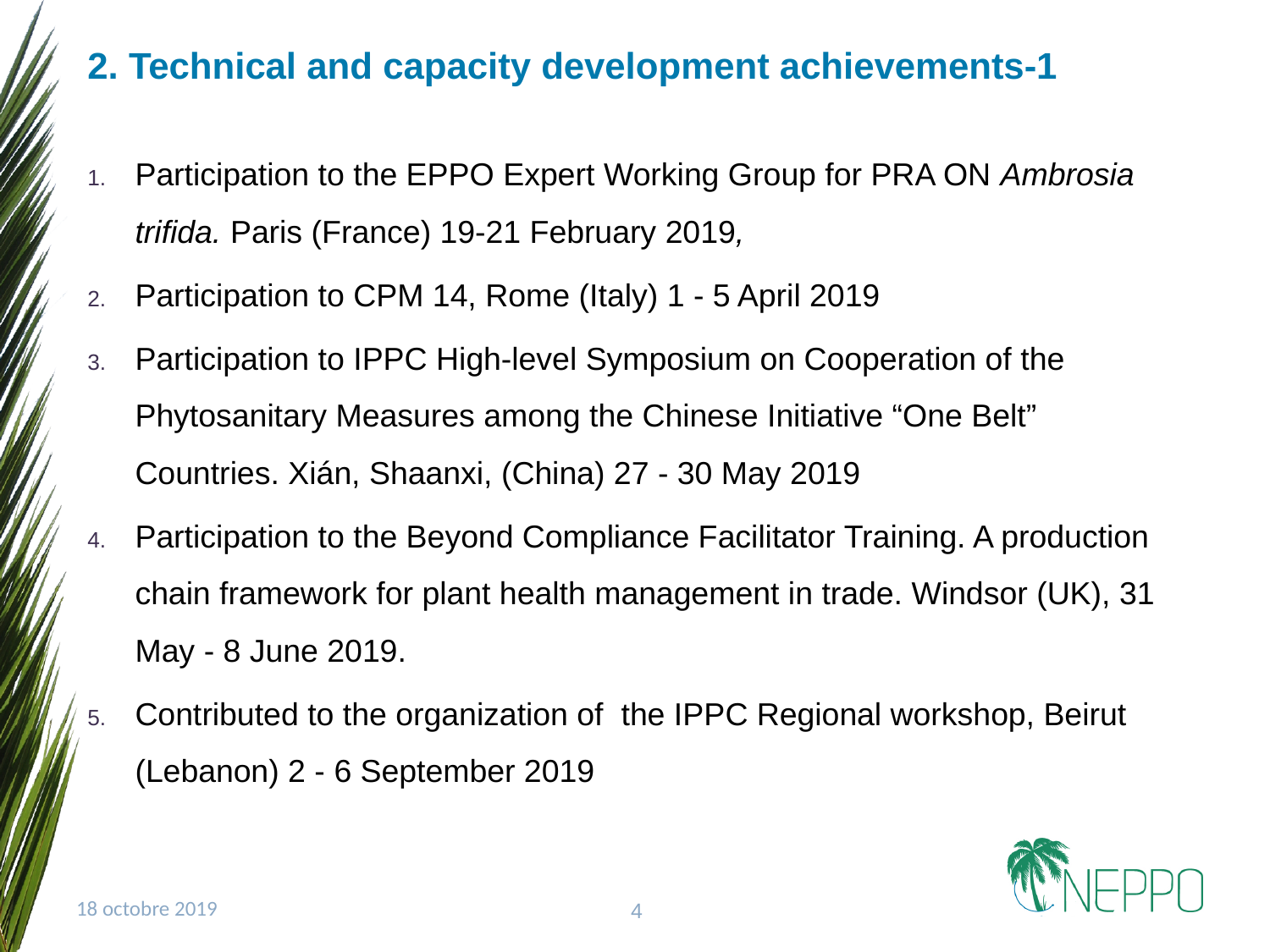

# 2. Technical and capacity development achievements-1

Participation to the EPPO Expert Working Group for PRA ON Ambrosia trifida. Paris (France) 19-21 February 2019,
Participation to CPM 14, Rome (Italy) 1 - 5 April 2019
Participation to IPPC High-level Symposium on Cooperation of the Phytosanitary Measures among the Chinese Initiative “One Belt” Countries. Xián, Shaanxi, (China) 27 - 30 May 2019
Participation to the Beyond Compliance Facilitator Training. A production chain framework for plant health management in trade. Windsor (UK), 31 May - 8 June 2019.
Contributed to the organization of  the IPPC Regional workshop, Beirut (Lebanon) 2 - 6 September 2019
18 octobre 2019
4